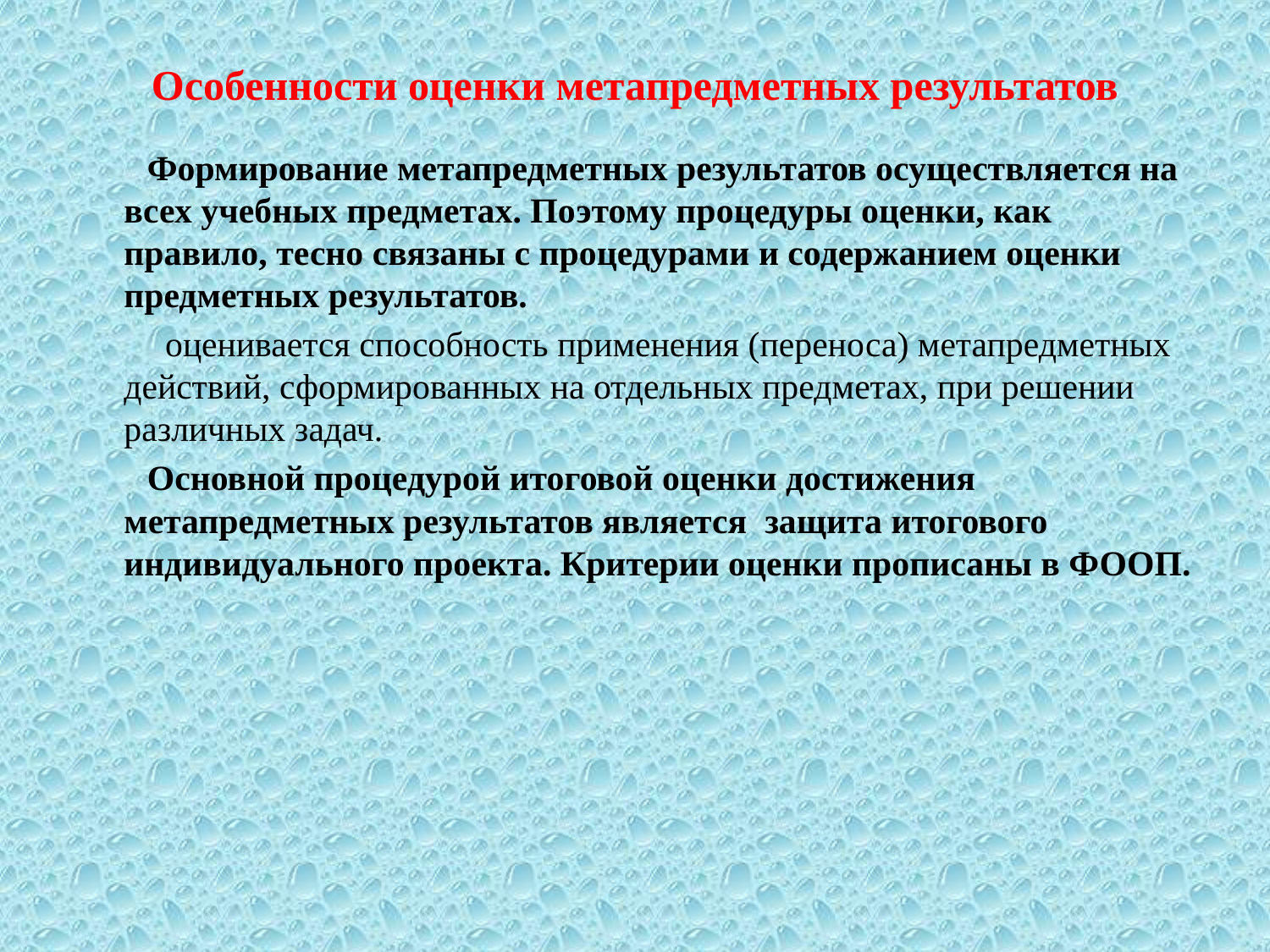

# Особенности оценки метапредметных результатов
        Формирование метапредметных результатов осуществляется на всех учебных предметах. Поэтому процедуры оценки, как правило, тесно связаны с процедурами и содержанием оценки предметных результатов.
          оценивается способность применения (переноса) метапредметных действий, сформированных на отдельных предметах, при решении  различных задач.
        Основной процедурой итоговой оценки достижения метапредметных результатов является  защита итогового индивидуального проекта. Критерии оценки прописаны в ФООП.